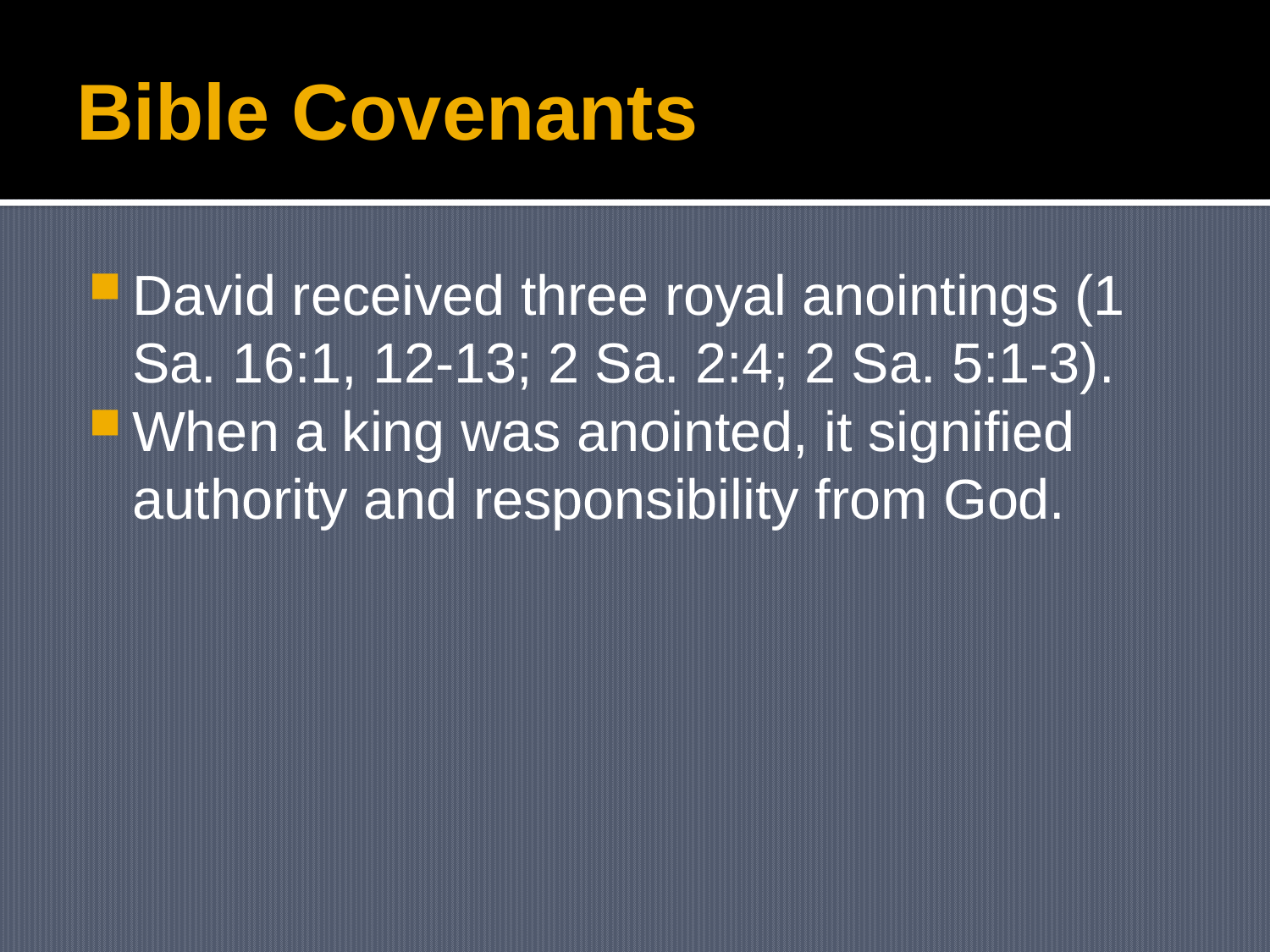

# Bible Covenants
David received three royal anointings (1 Sa. 16:1, 12-13; 2 Sa. 2:4; 2 Sa. 5:1-3).
When a king was anointed, it signified authority and responsibility from God.